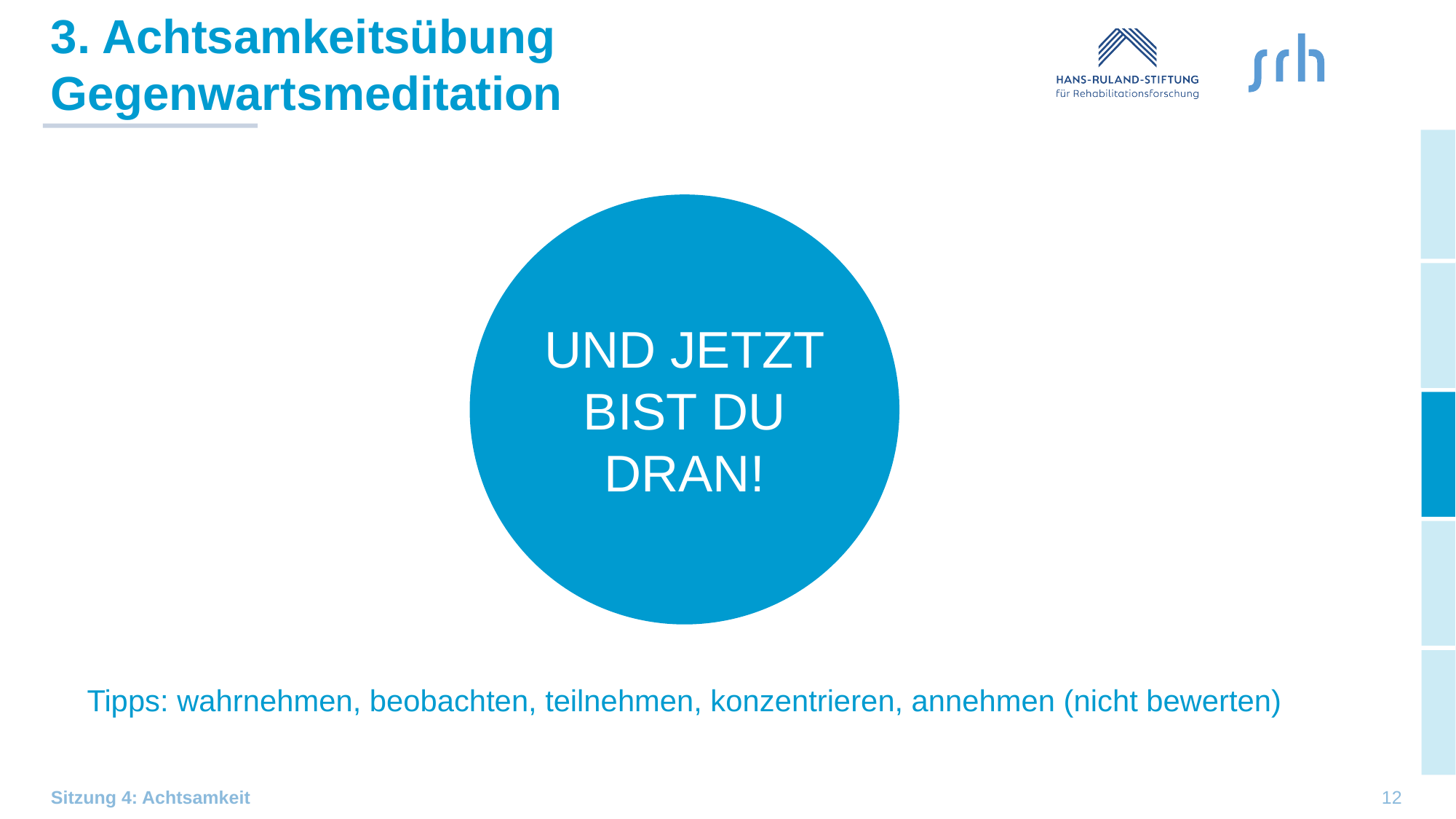

# 3. Achtsamkeitsübung Gegenwartsmeditation
UND JETZT BIST DU DRAN!
Tipps: wahrnehmen, beobachten, teilnehmen, konzentrieren, annehmen (nicht bewerten)
12
Sitzung 4: Achtsamkeit